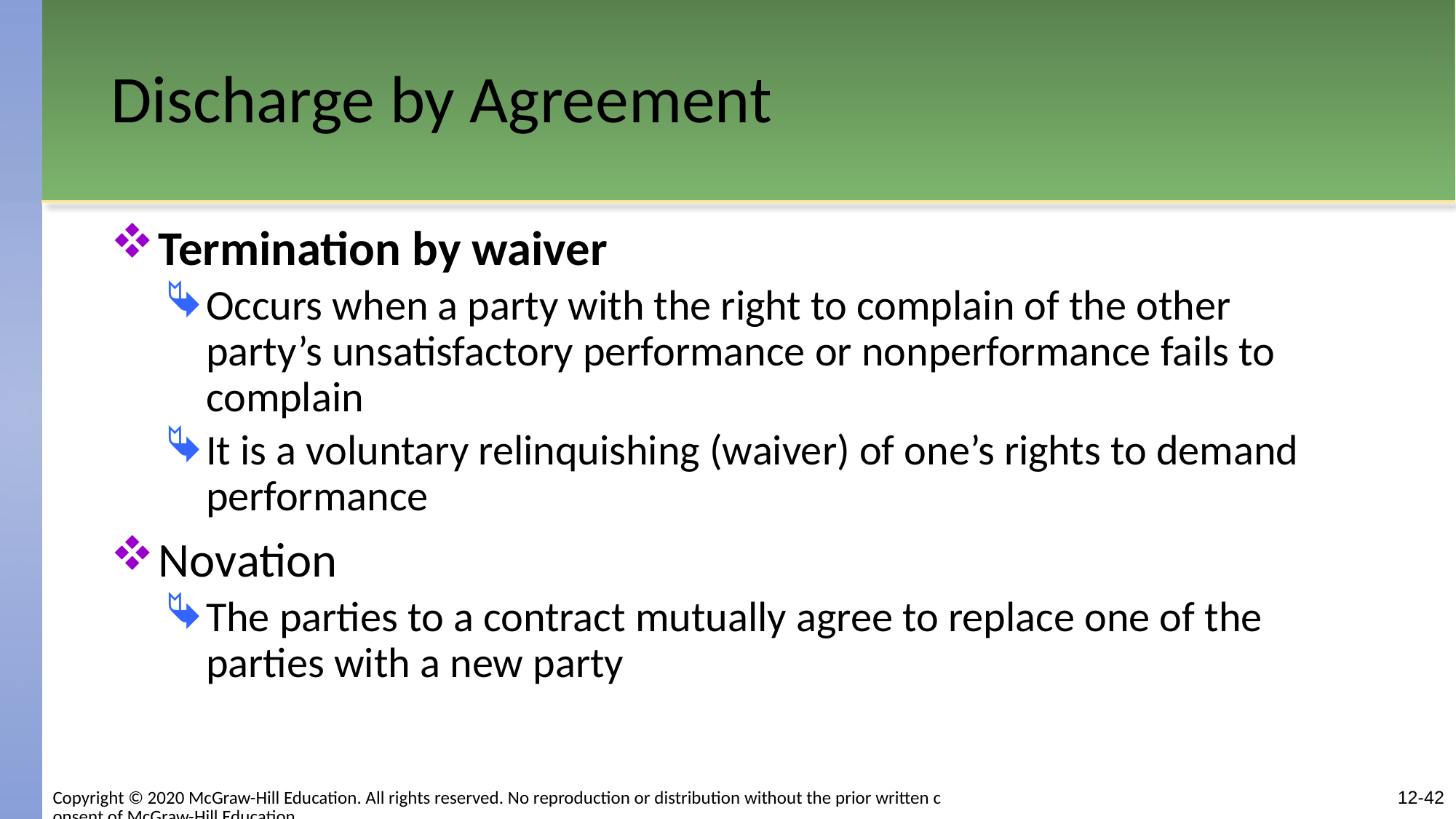

# Discharge by Agreement
Termination by waiver
Occurs when a party with the right to complain of the other party’s unsatisfactory performance or nonperformance fails to complain
It is a voluntary relinquishing (waiver) of one’s rights to demand performance
Novation
The parties to a contract mutually agree to replace one of the parties with a new party

Copyright © 2020 McGraw-Hill Education. All rights reserved. No reproduction or distribution without the prior written consent of McGraw-Hill Education.
12-42